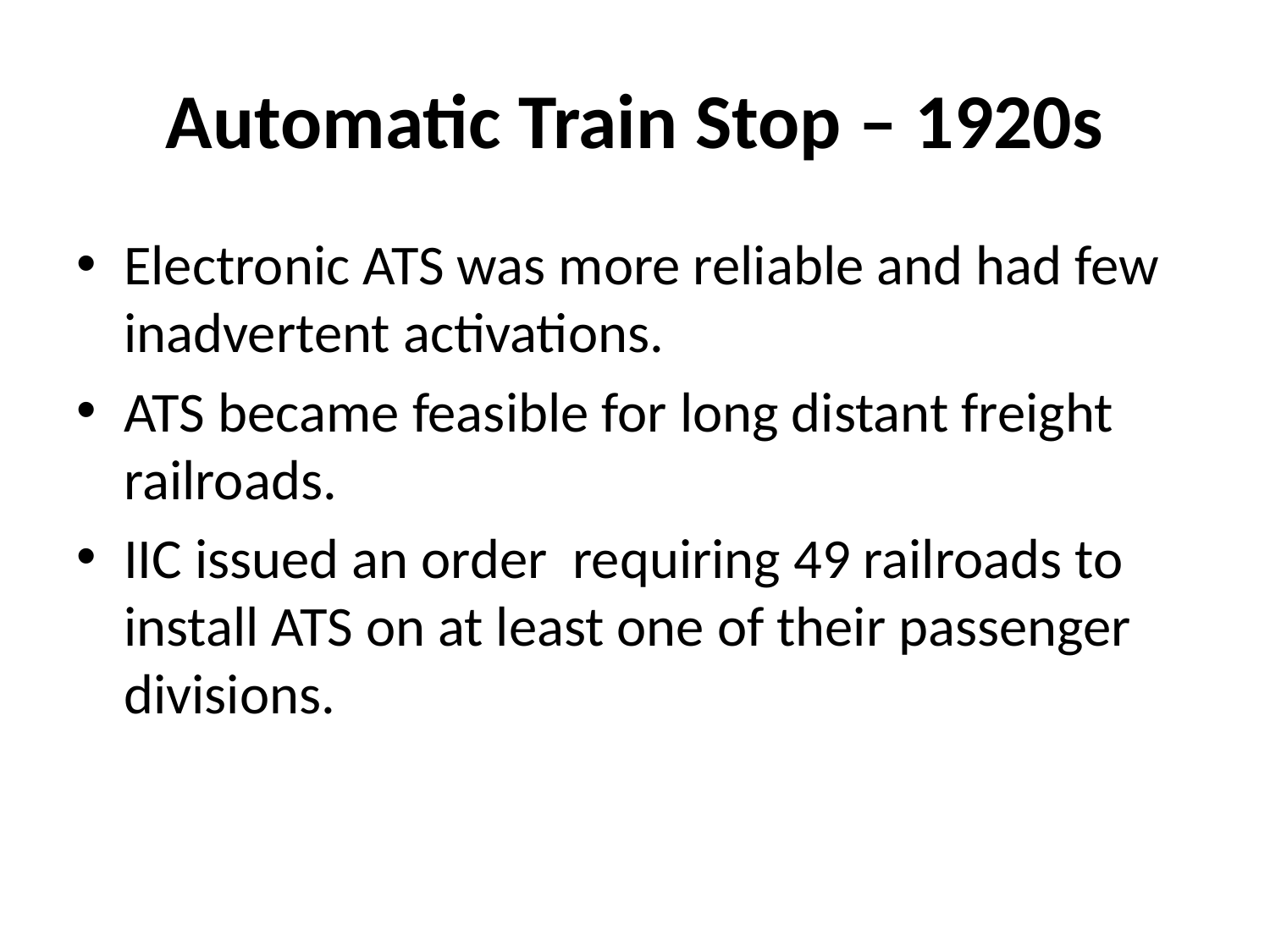

# Automatic Train Stop – 1920s
Electronic ATS was more reliable and had few inadvertent activations.
ATS became feasible for long distant freight railroads.
IIC issued an order  requiring 49 railroads to install ATS on at least one of their passenger divisions.